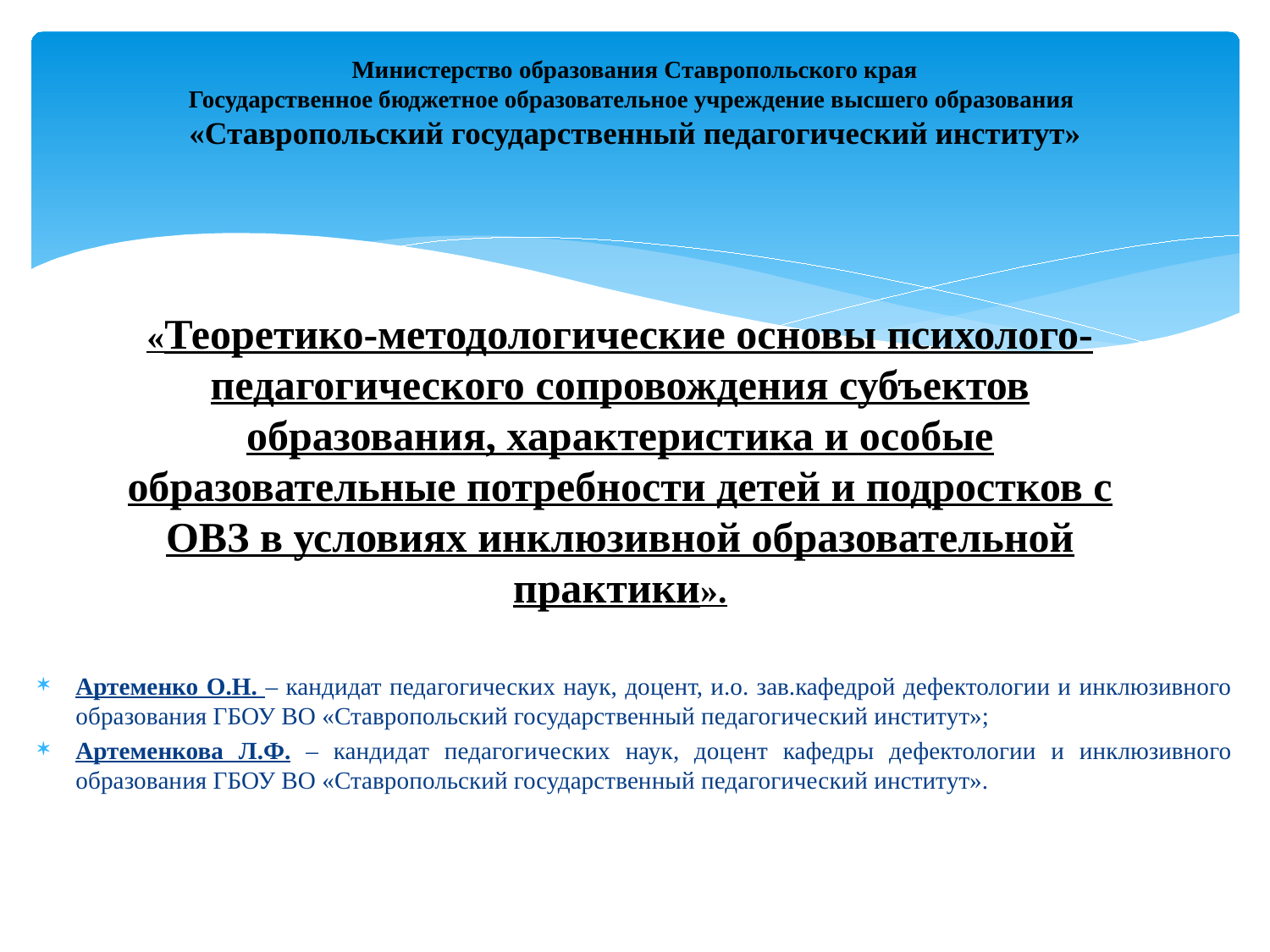

# Министерство образования Ставропольского края Государственное бюджетное образовательное учреждение высшего образования «Ставропольский государственный педагогический институт»

«Теоретико-методологические основы психолого-педагогического сопровождения субъектов образования, характеристика и особые образовательные потребности детей и подростков с ОВЗ в условиях инклюзивной образовательной практики».

Артеменко О.Н. – кандидат педагогических наук, доцент, и.о. зав.кафедрой дефектологии и инклюзивного образования ГБОУ ВО «Ставропольский государственный педагогический институт»;
Артеменкова Л.Ф. – кандидат педагогических наук, доцент кафедры дефектологии и инклюзивного образования ГБОУ ВО «Ставропольский государственный педагогический институт».